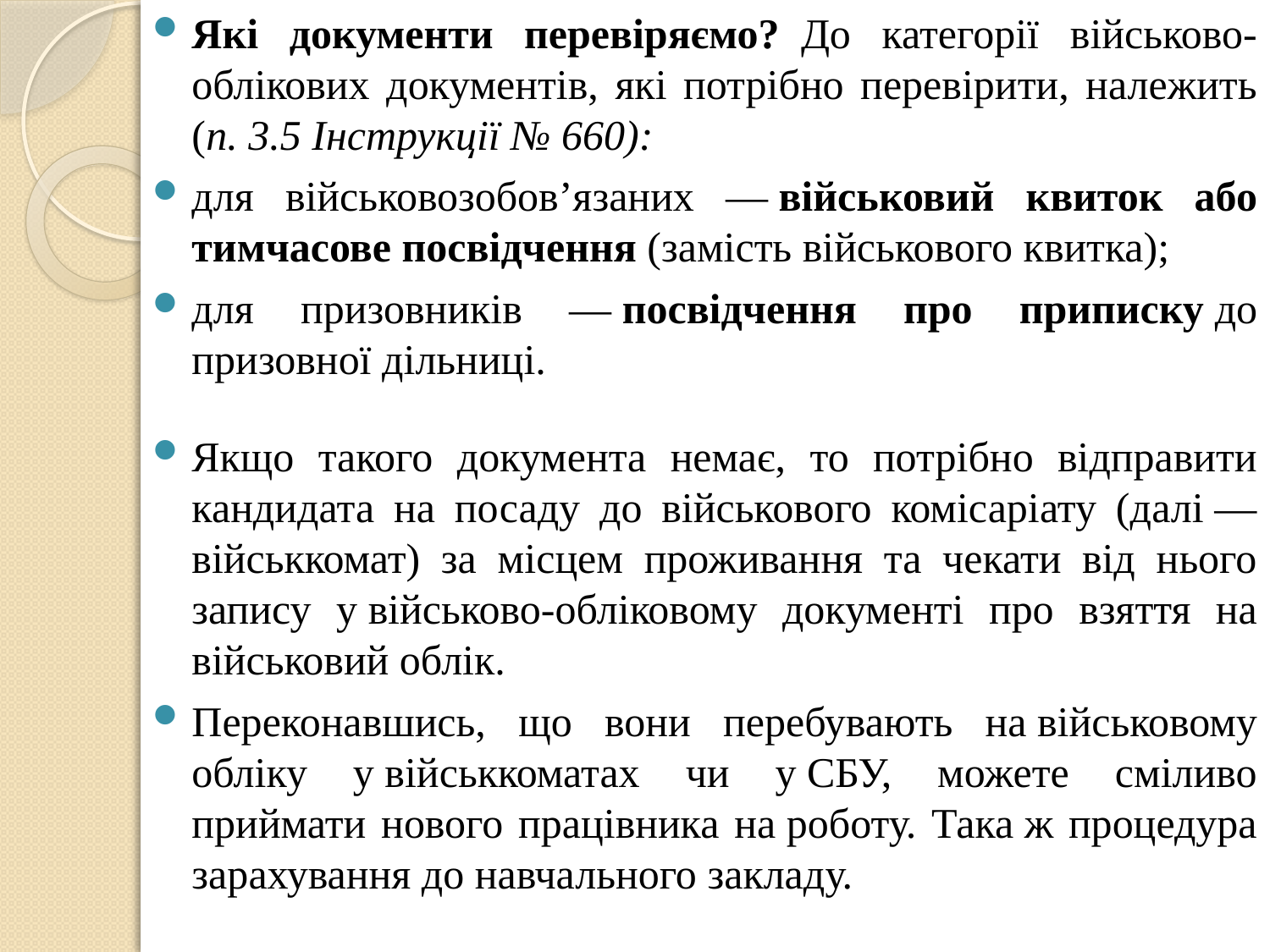

Які документи перевіряємо?  До категорії військово-облікових документів, які потрібно перевірити, належить (п. 3.5 Інструкції № 660):
для військовозобов’язаних — військовий квиток або тимчасове посвідчення (замість військового квитка);
для призовників — посвідчення про приписку до призовної дільниці.

Якщо такого документа немає, то потрібно відправити кандидата на посаду до військового комісаріату (далі — військкомат) за місцем проживання та чекати від нього запису у військово-обліковому документі про взяття на військовий облік.
Переконавшись, що вони перебувають на військовому обліку у військкоматах чи у СБУ, можете сміливо приймати нового працівника на роботу. Така ж процедура зарахування до навчального закладу.